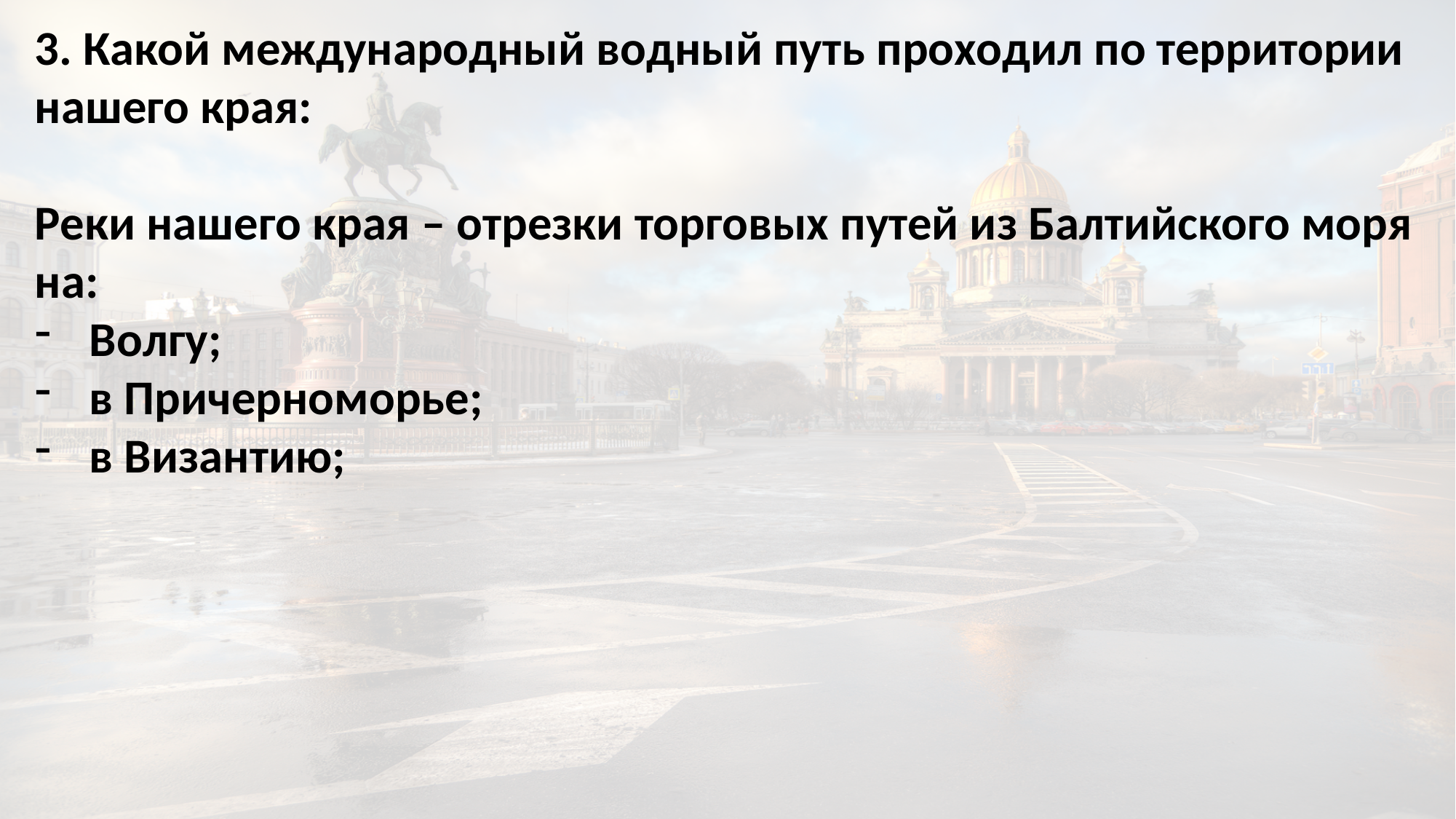

3. Какой международный водный путь проходил по территории
нашего края:

Реки нашего края – отрезки торговых путей из Балтийского моря
на:
Волгу;
в Причерноморье;
в Византию;